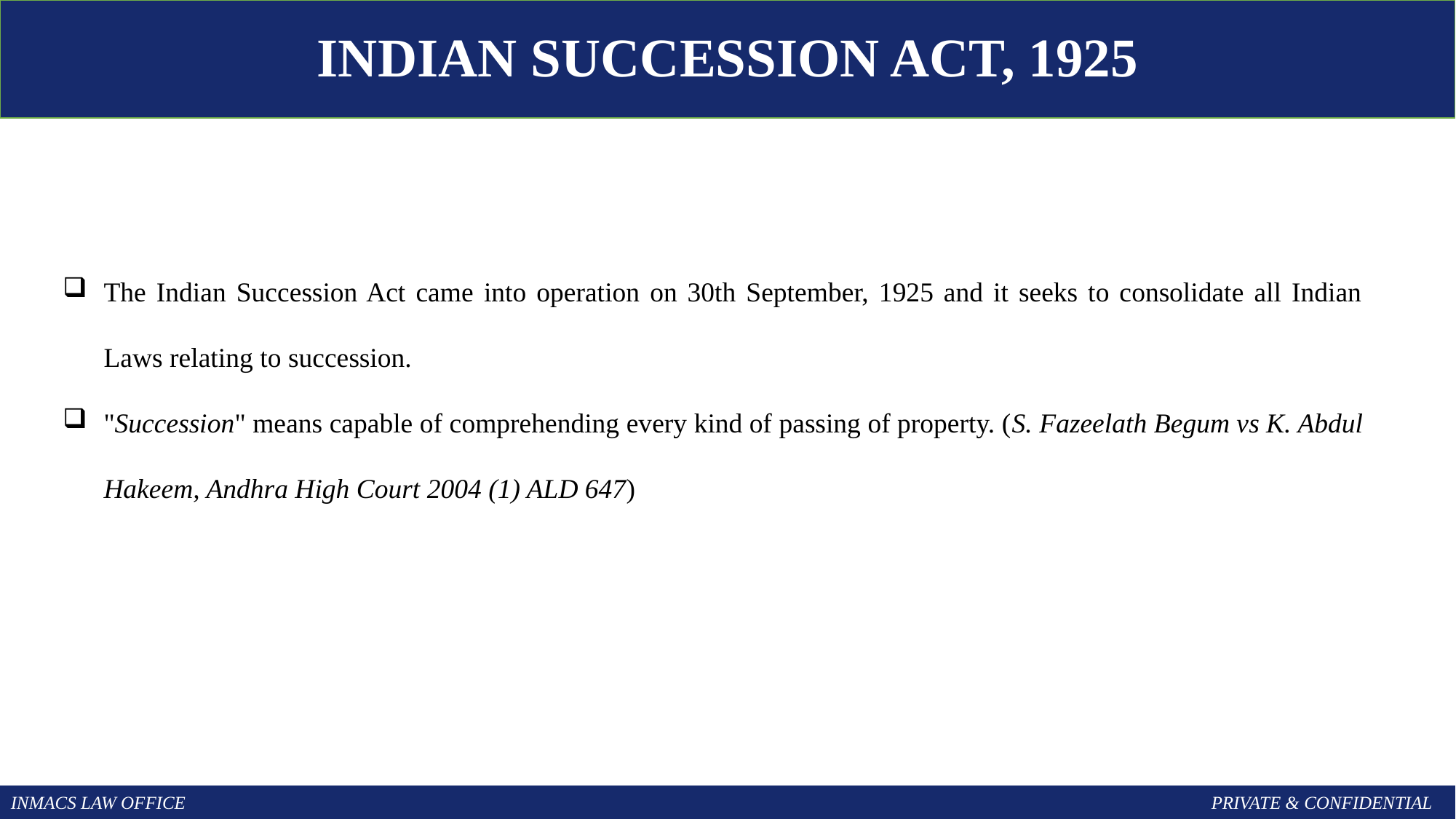

INDIAN Succession Act, 1925
The Indian Succession Act came into operation on 30th September, 1925 and it seeks to consolidate all Indian Laws relating to succession.
"Succession" means capable of comprehending every kind of passing of property. (S. Fazeelath Begum vs K. Abdul Hakeem, Andhra High Court 2004 (1) ALD 647)
INMACS LAW OFFICE										PRIVATE & CONFIDENTIAL